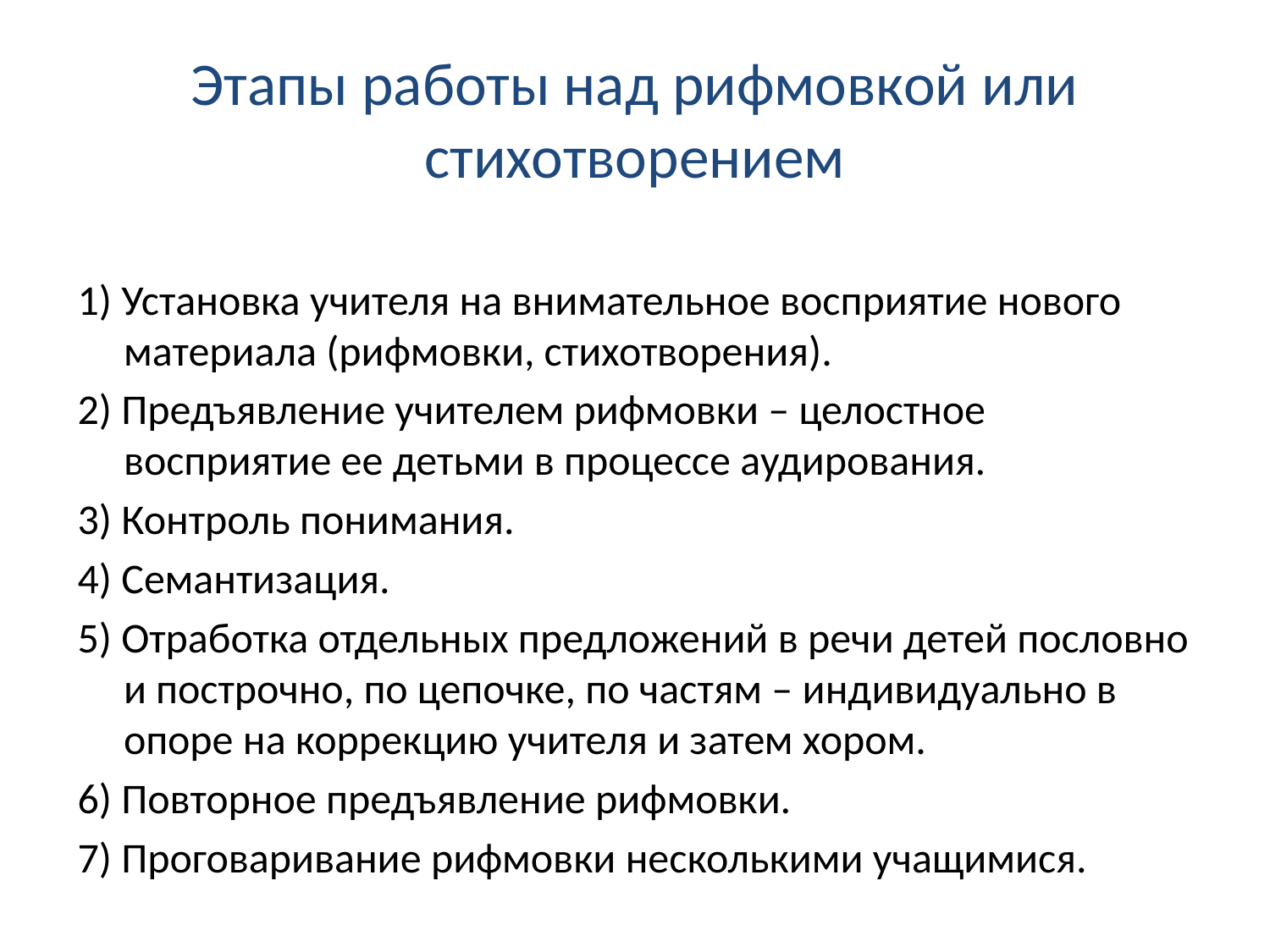

# Этапы работы над рифмовкой или стихотворением
1) Установка учителя на внимательное восприятие нового материала (рифмовки, стихотворения).
2) Предъявление учителем рифмовки – целостное восприятие ее детьми в процессе аудирования.
3) Контроль понимания.
4) Семантизация.
5) Отработка отдельных предложений в речи детей пословно и построчно, по цепочке, по частям – индивидуально в опоре на коррекцию учителя и затем хором.
6) Повторное предъявление рифмовки.
7) Проговаривание рифмовки несколькими учащимися.